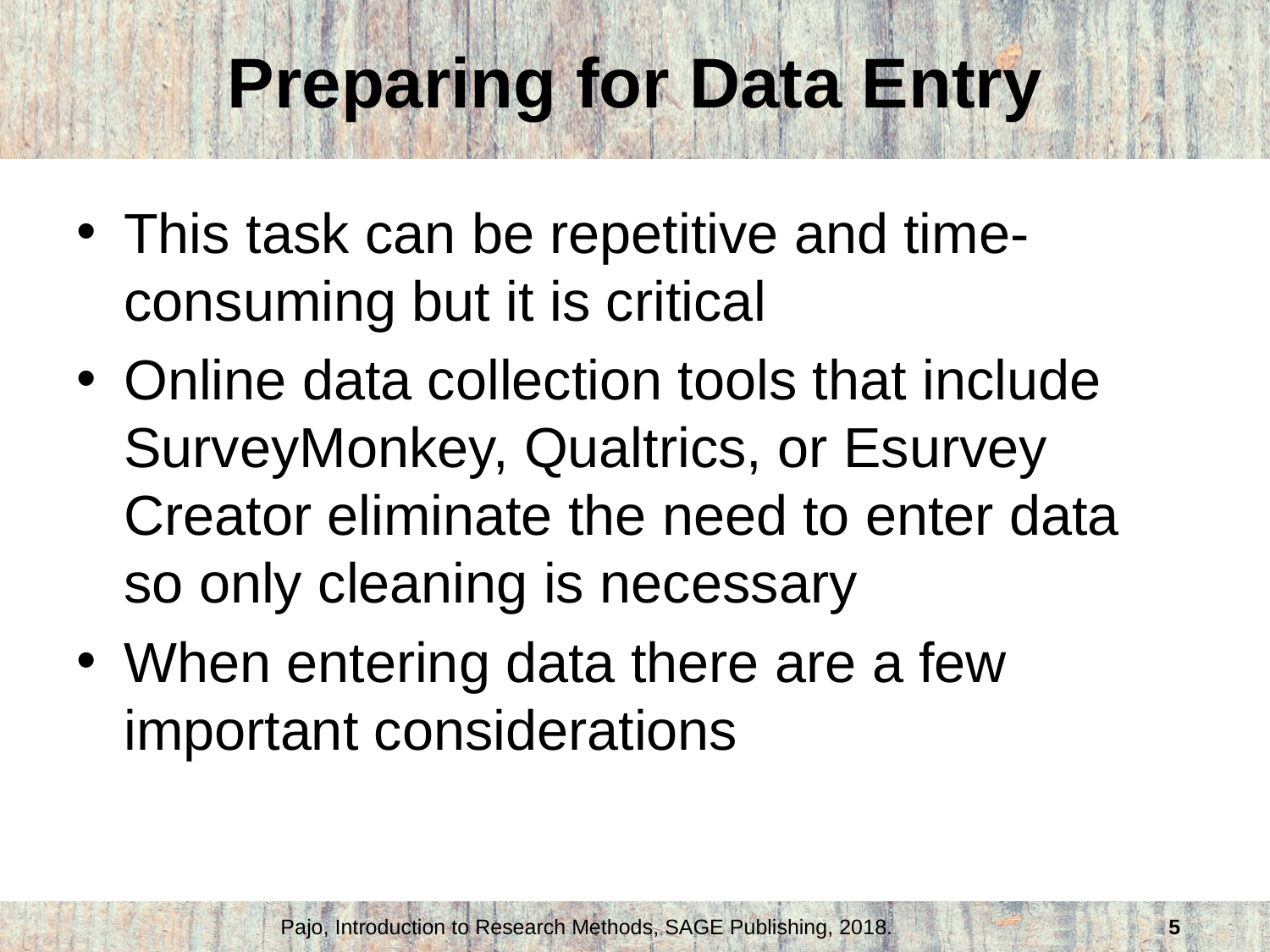

# Preparing for Data Entry
This task can be repetitive and time-consuming but it is critical
Online data collection tools that include SurveyMonkey, Qualtrics, or Esurvey Creator eliminate the need to enter data so only cleaning is necessary
When entering data there are a few important considerations
Pajo, Introduction to Research Methods, SAGE Publishing, 2018.
5